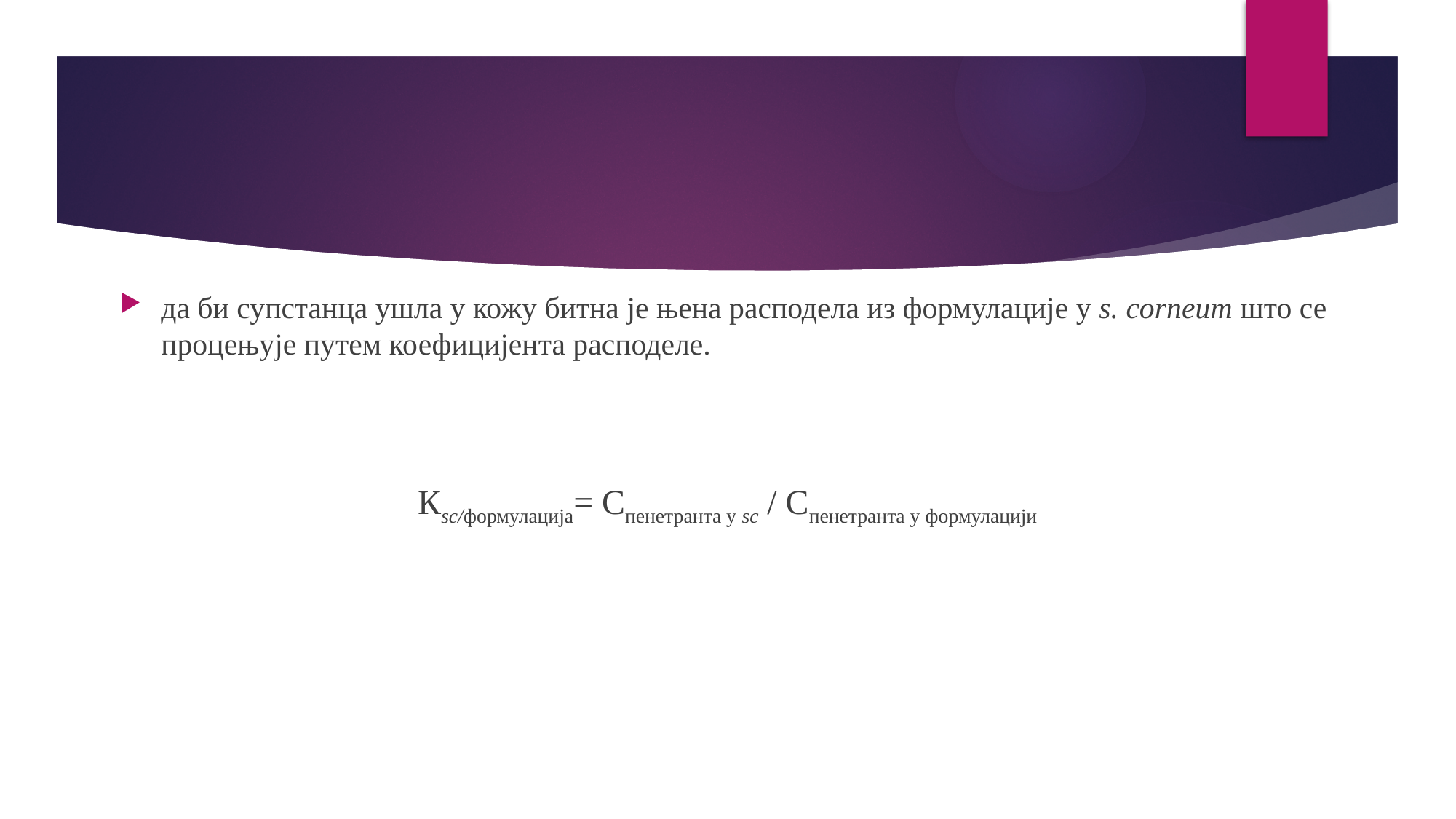

да би супстанца ушла у кожу битна је њена расподела из формулације у s. corneum што се процењује путем коефицијента расподеле.

Кsc/формулација= Cпенетранта у sc / Cпенетранта у формулацији